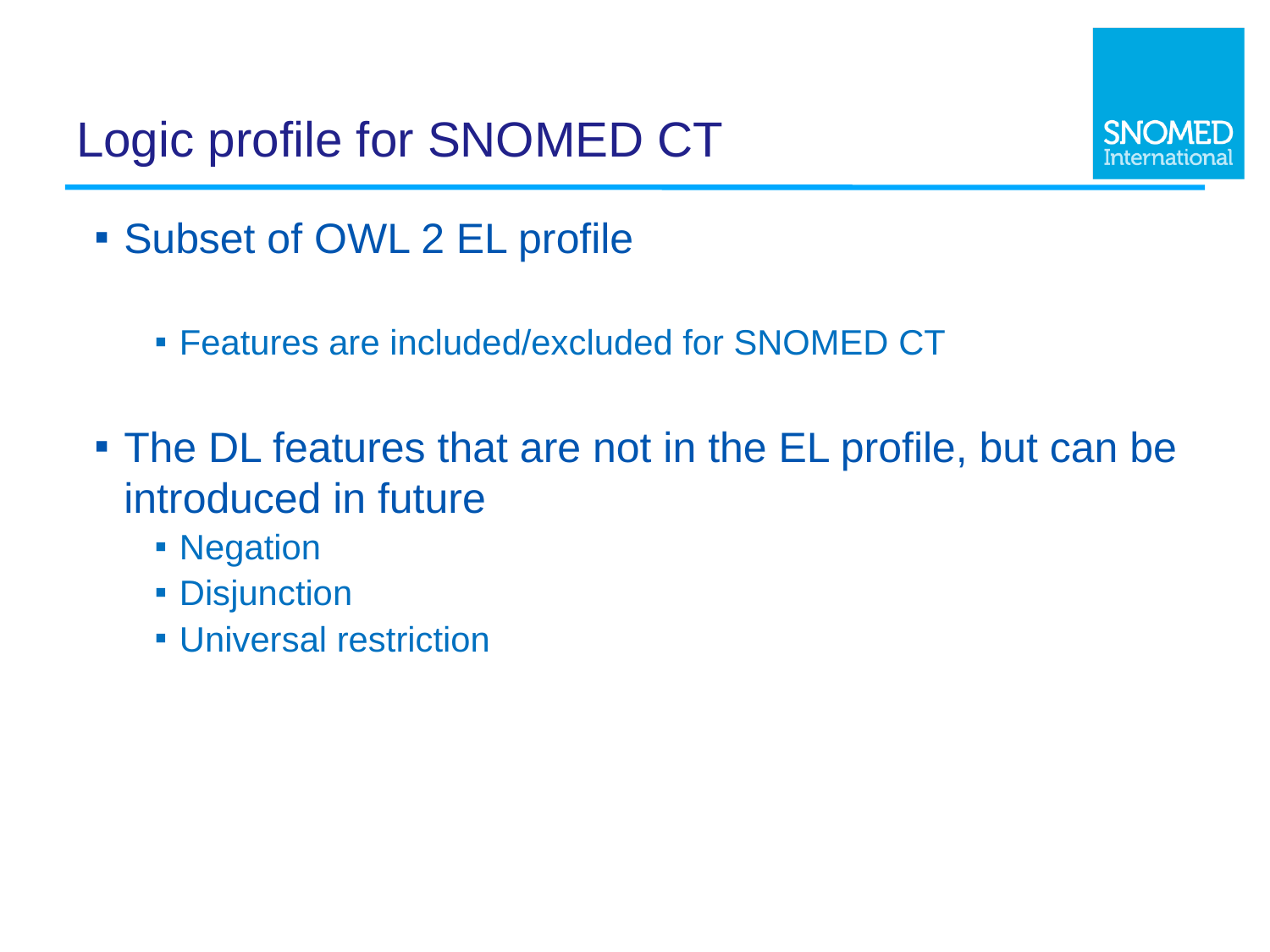

# Logic profile for SNOMED CT
Subset of OWL 2 EL profile

Features are included/excluded for SNOMED CT

The DL features that are not in the EL profile, but can be introduced in future
Negation
Disjunction
Universal restriction